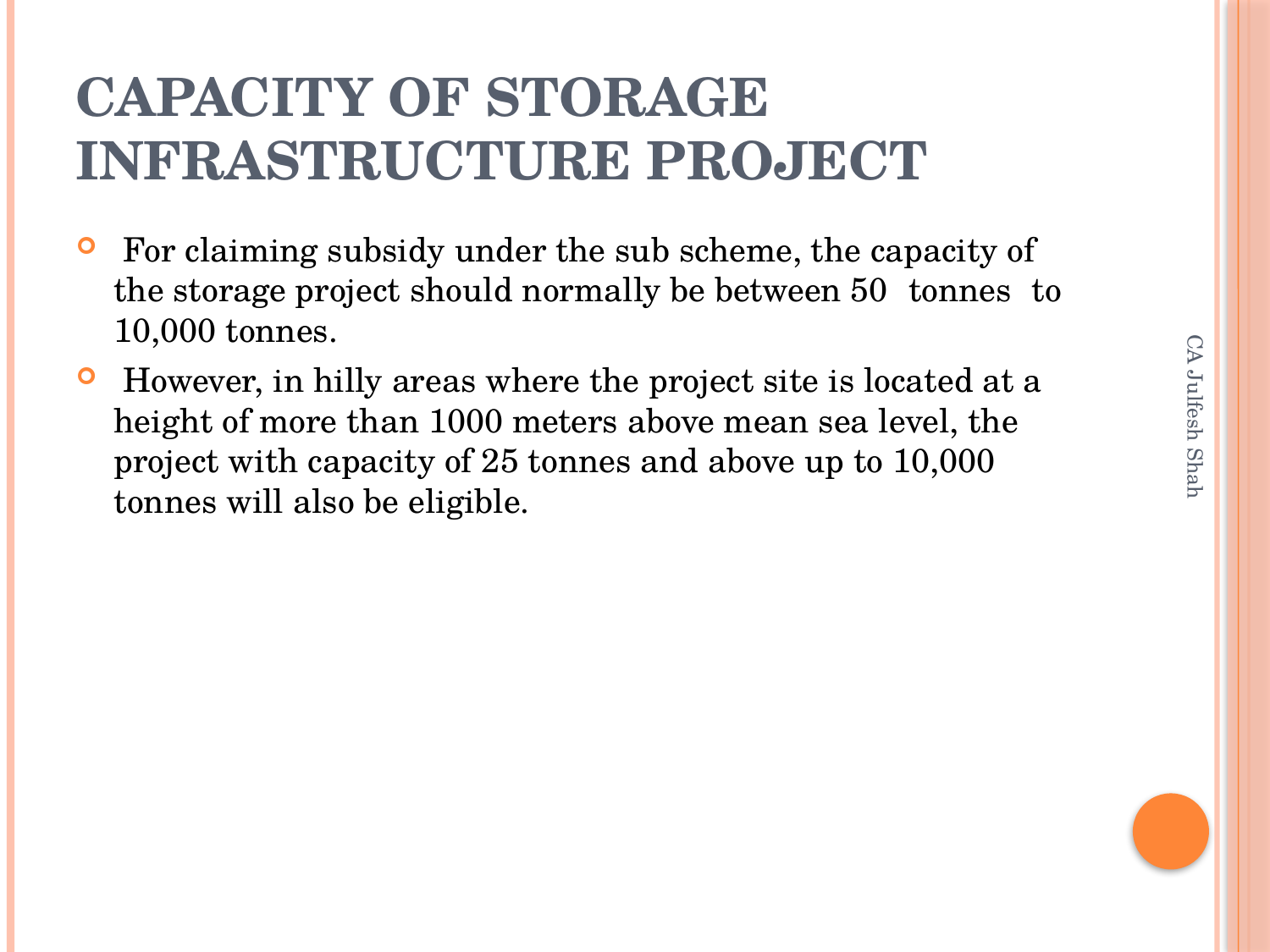

# CAPACITY OF STORAGE INFRASTRUCTURE PROJECT
 For claiming subsidy under the sub scheme, the capacity of the storage project should normally be between 50  tonnes  to 10,000 tonnes.
 However, in hilly areas where the project site is located at a height of more than 1000 meters above mean sea level, the project with capacity of 25 tonnes and above up to 10,000 tonnes will also be eligible.
CA Julfesh Shah